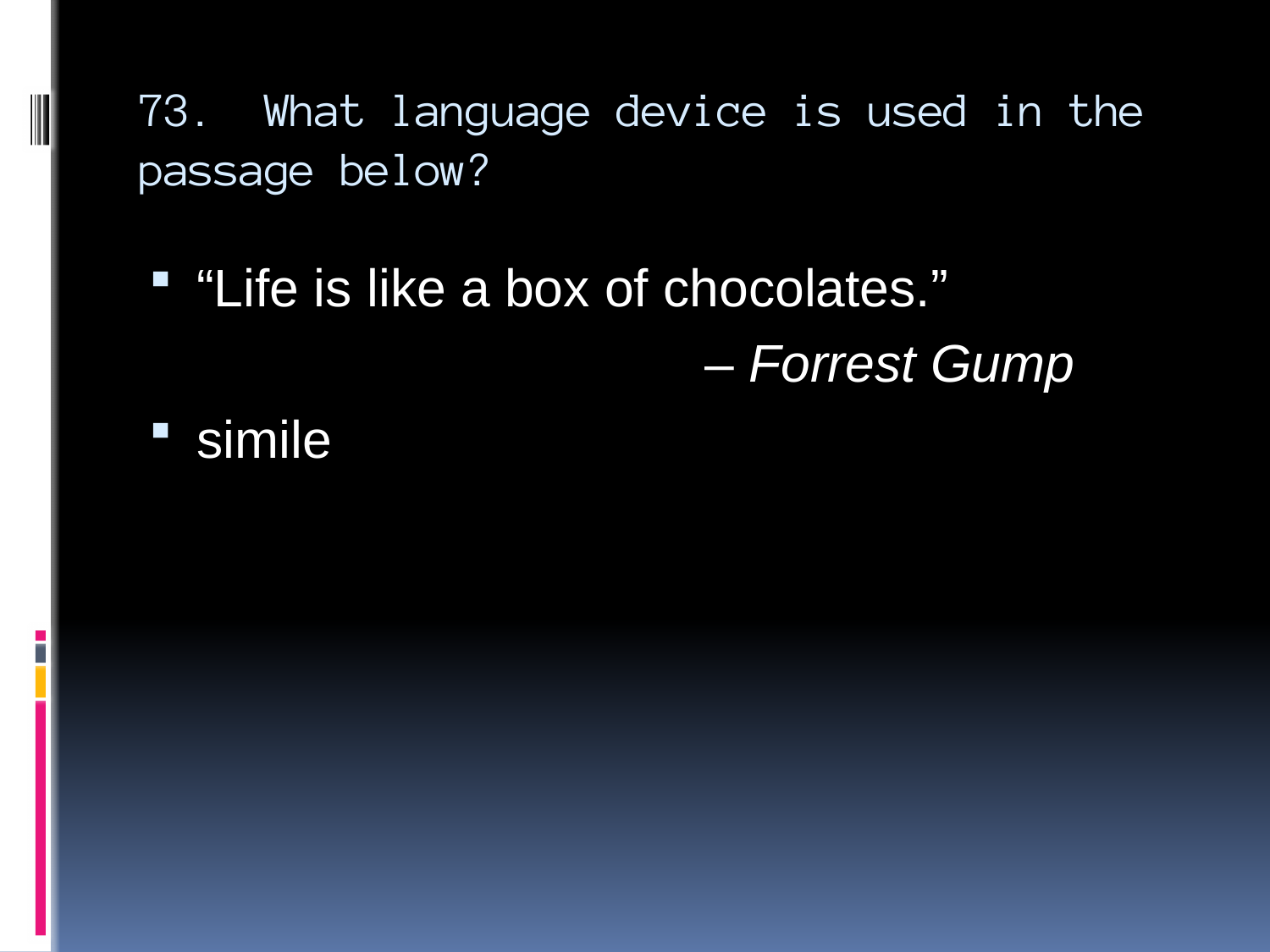

# 73.  What language device is used in the passage below?
“Life is like a box of chocolates.”
					– Forrest Gump
simile